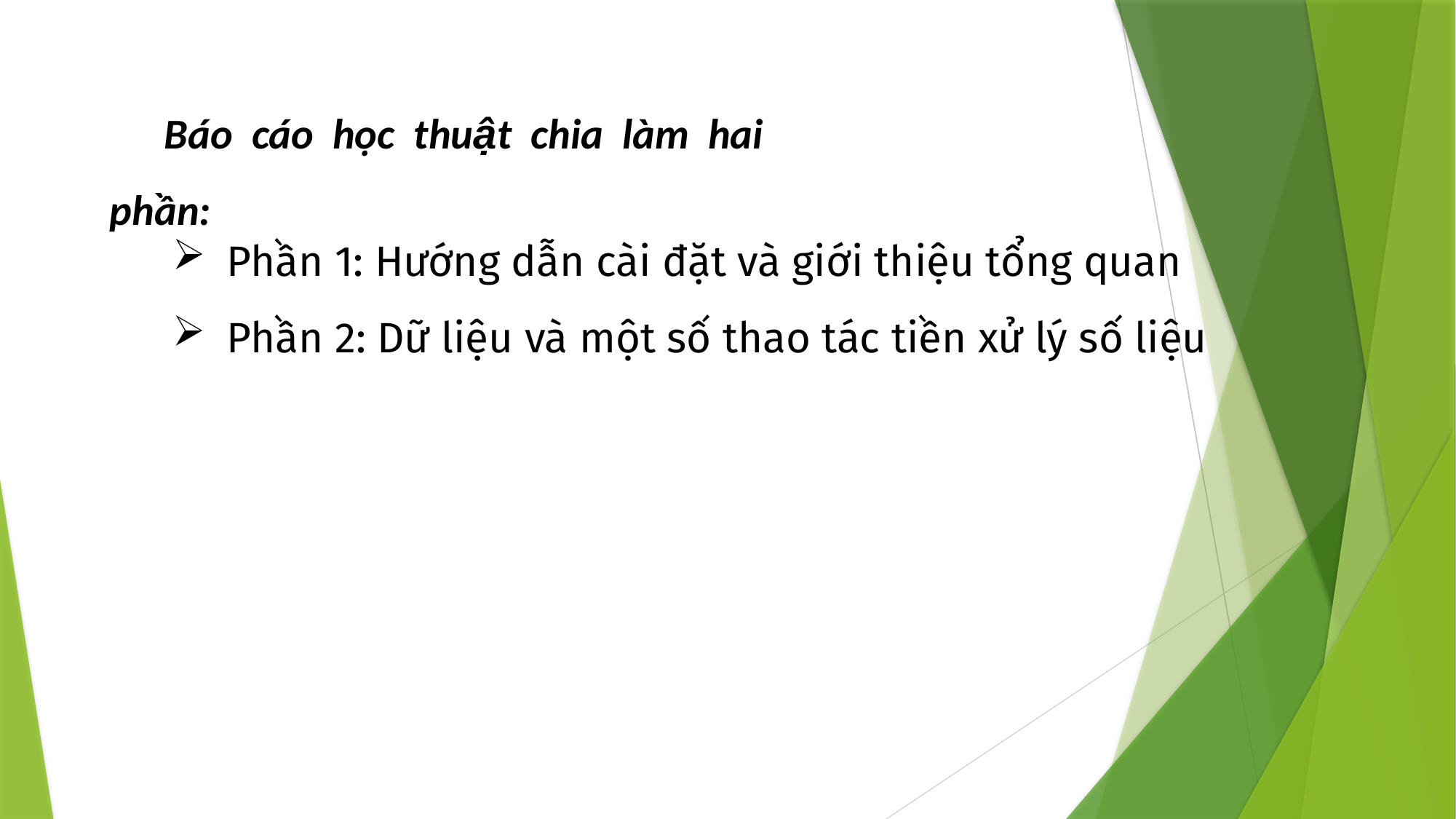

Báo cáo học thuật chia làm hai phần:
Phần 1: Hướng dẫn cài đặt và giới thiệu tổng quan
Phần 2: Dữ liệu và một số thao tác tiền xử lý số liệu